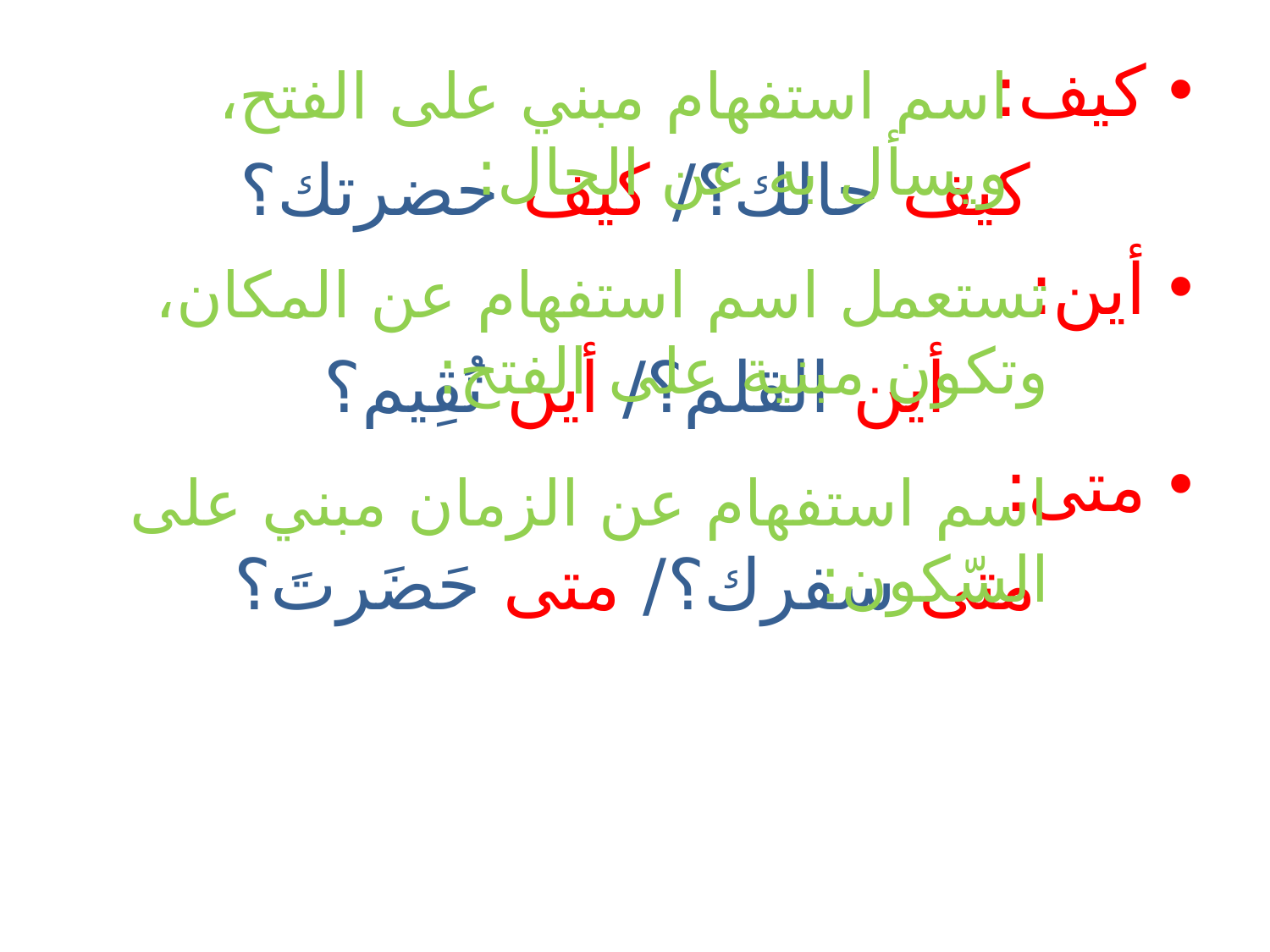

كيف:
كيف حالك؟/ كيف حضرتك؟
أين:
أين القلم؟/ أين تُقِيم؟
متى:
متى سفرك؟/ متى حَضَرتَ؟
اسم استفهام مبني على الفتح، ويسأل به عن الحال:
تستعمل اسم استفهام عن المكان، وتكون مبنية على الفتح:
اسم استفهام عن الزمان مبني على السّكون: